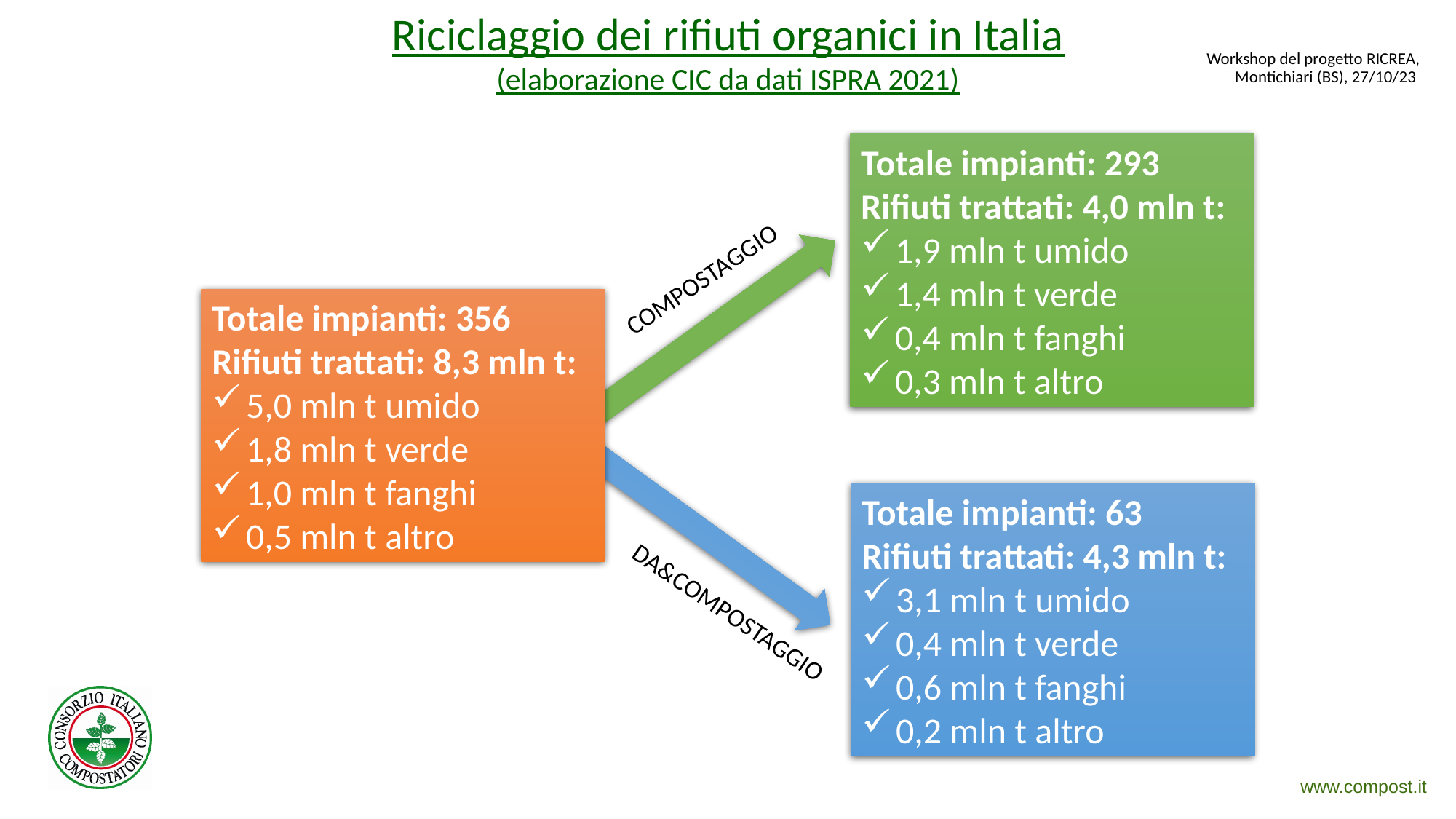

Riciclaggio dei rifiuti organici in Italia
(elaborazione CIC da dati ISPRA 2021)
Workshop del progetto RICREA, Montichiari (BS), 27/10/23
Totale impianti: 293
Rifiuti trattati: 4,0 mln t:
1,9 mln t umido
1,4 mln t verde
0,4 mln t fanghi
0,3 mln t altro
COMPOSTAGGIO
Totale impianti: 356
Rifiuti trattati: 8,3 mln t:
5,0 mln t umido
1,8 mln t verde
1,0 mln t fanghi
0,5 mln t altro

Totale impianti: 63
Rifiuti trattati: 4,3 mln t:
3,1 mln t umido
0,4 mln t verde
0,6 mln t fanghi
0,2 mln t altro

DA&COMPOSTAGGIO